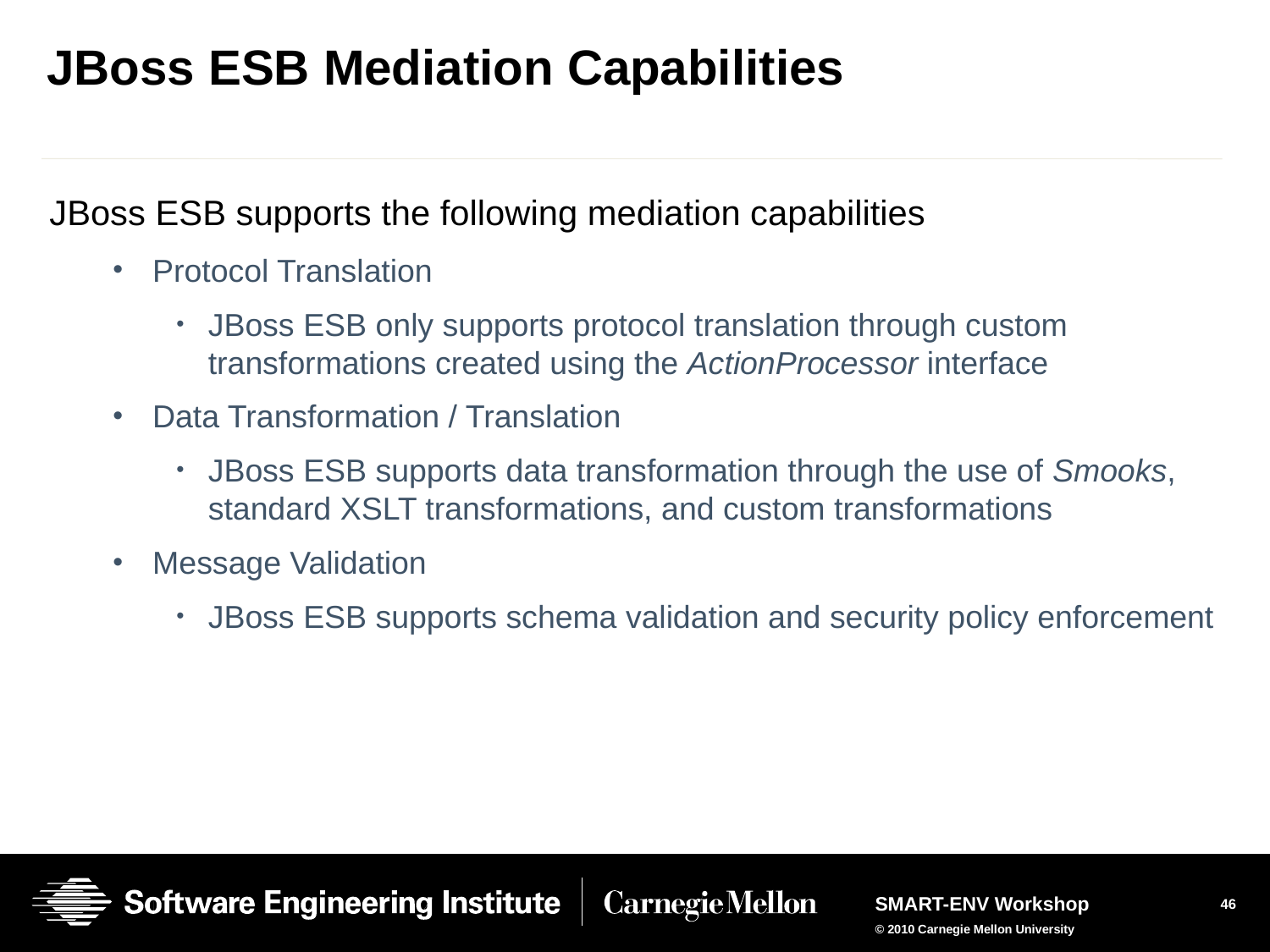

# JBoss ESB Mediation Capabilities
JBoss ESB supports the following mediation capabilities
Protocol Translation
JBoss ESB only supports protocol translation through custom transformations created using the ActionProcessor interface
Data Transformation / Translation
JBoss ESB supports data transformation through the use of Smooks, standard XSLT transformations, and custom transformations
Message Validation
JBoss ESB supports schema validation and security policy enforcement